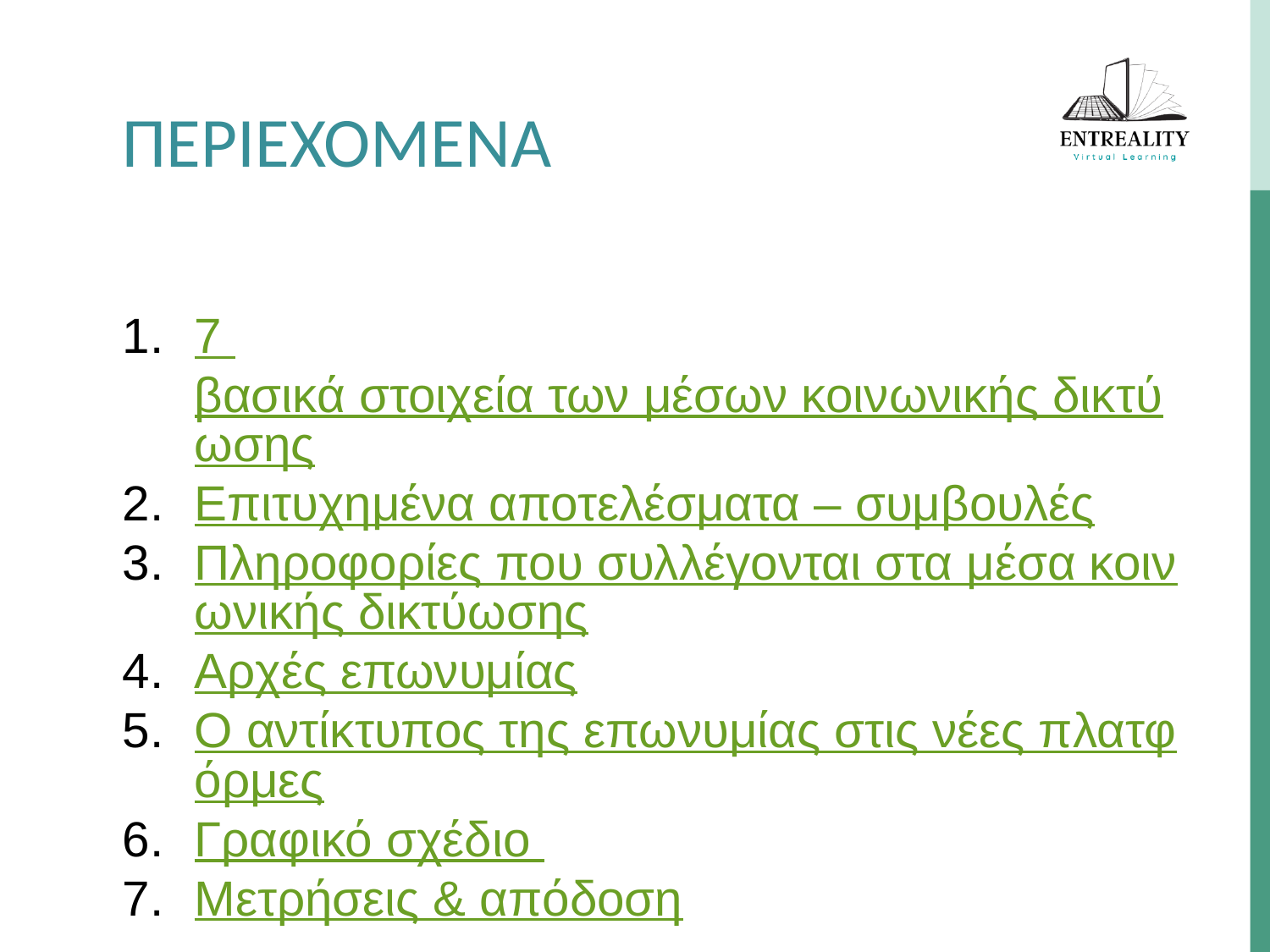

ΠΕΡΙΕΧΟΜΕΝΑ
7 βασικά στοιχεία των μέσων κοινωνικής δικτύωσης
Επιτυχημένα αποτελέσματα – συμβουλές
Πληροφορίες που συλλέγονται στα μέσα κοινωνικής δικτύωσης
Αρχές επωνυμίας
Ο αντίκτυπος της επωνυμίας στις νέες πλατφόρμες
Γραφικό σχέδιο
Μετρήσεις & απόδοση